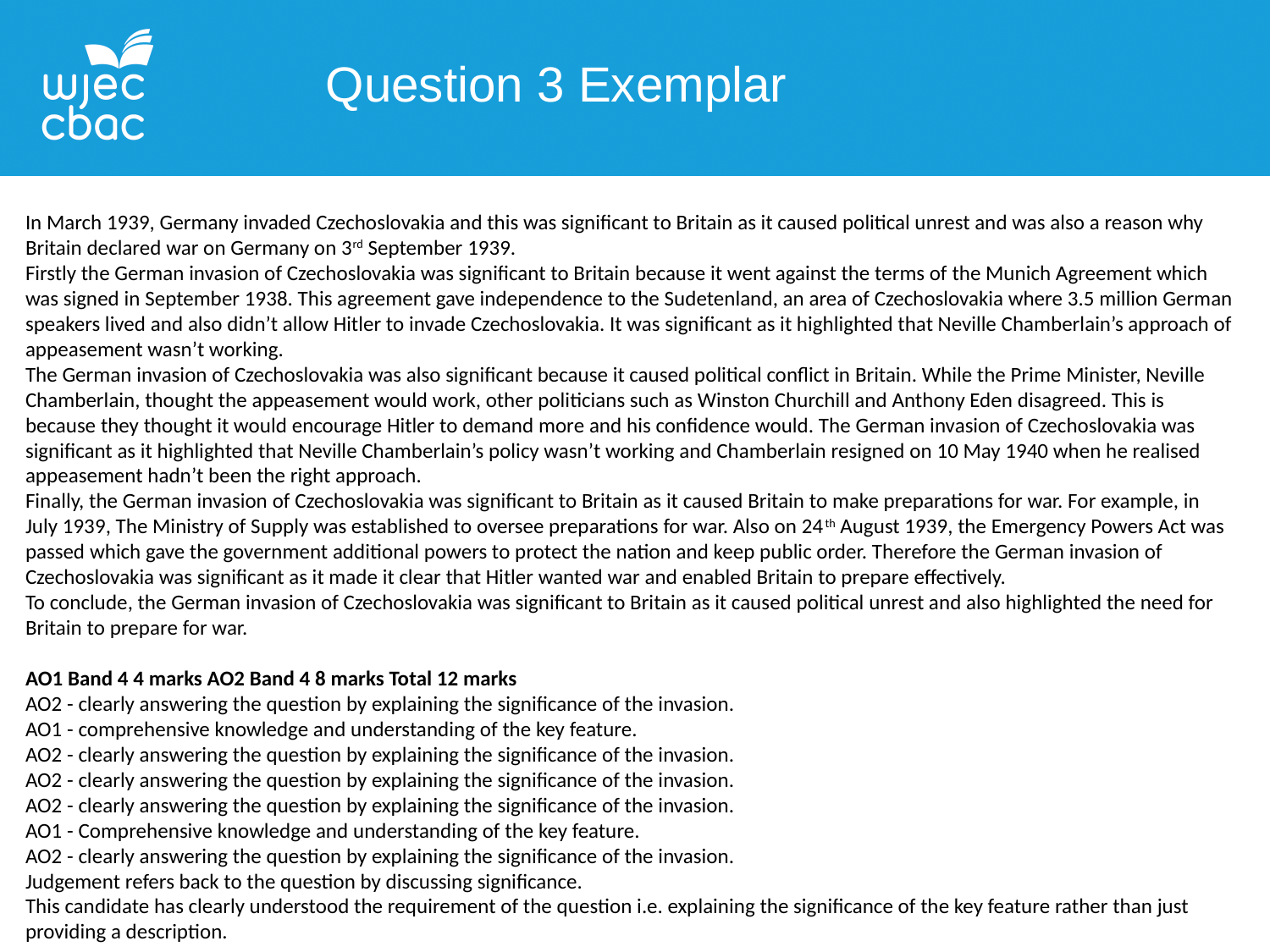

Question 3 Exemplar

In March 1939, Germany invaded Czechoslovakia and this was significant to Britain as it caused political unrest and was also a reason why Britain declared war on Germany on 3rd September 1939.
Firstly the German invasion of Czechoslovakia was significant to Britain because it went against the terms of the Munich Agreement which was signed in September 1938. This agreement gave independence to the Sudetenland, an area of Czechoslovakia where 3.5 million German speakers lived and also didn’t allow Hitler to invade Czechoslovakia. It was significant as it highlighted that Neville Chamberlain’s approach of appeasement wasn’t working.
The German invasion of Czechoslovakia was also significant because it caused political conflict in Britain. While the Prime Minister, Neville Chamberlain, thought the appeasement would work, other politicians such as Winston Churchill and Anthony Eden disagreed. This is because they thought it would encourage Hitler to demand more and his confidence would. The German invasion of Czechoslovakia was significant as it highlighted that Neville Chamberlain’s policy wasn’t working and Chamberlain resigned on 10 May 1940 when he realised appeasement hadn’t been the right approach.
Finally, the German invasion of Czechoslovakia was significant to Britain as it caused Britain to make preparations for war. For example, in July 1939, The Ministry of Supply was established to oversee preparations for war. Also on 24th August 1939, the Emergency Powers Act was passed which gave the government additional powers to protect the nation and keep public order. Therefore the German invasion of Czechoslovakia was significant as it made it clear that Hitler wanted war and enabled Britain to prepare effectively.
To conclude, the German invasion of Czechoslovakia was significant to Britain as it caused political unrest and also highlighted the need for Britain to prepare for war.

AO1 Band 4 4 marks AO2 Band 4 8 marks Total 12 marks
AO2 - clearly answering the question by explaining the significance of the invasion.
AO1 - comprehensive knowledge and understanding of the key feature.
AO2 - clearly answering the question by explaining the significance of the invasion.
AO2 - clearly answering the question by explaining the significance of the invasion.
AO2 - clearly answering the question by explaining the significance of the invasion.
AO1 - Comprehensive knowledge and understanding of the key feature.
AO2 - clearly answering the question by explaining the significance of the invasion.
Judgement refers back to the question by discussing significance.
This candidate has clearly understood the requirement of the question i.e. explaining the significance of the key feature rather than just providing a description.